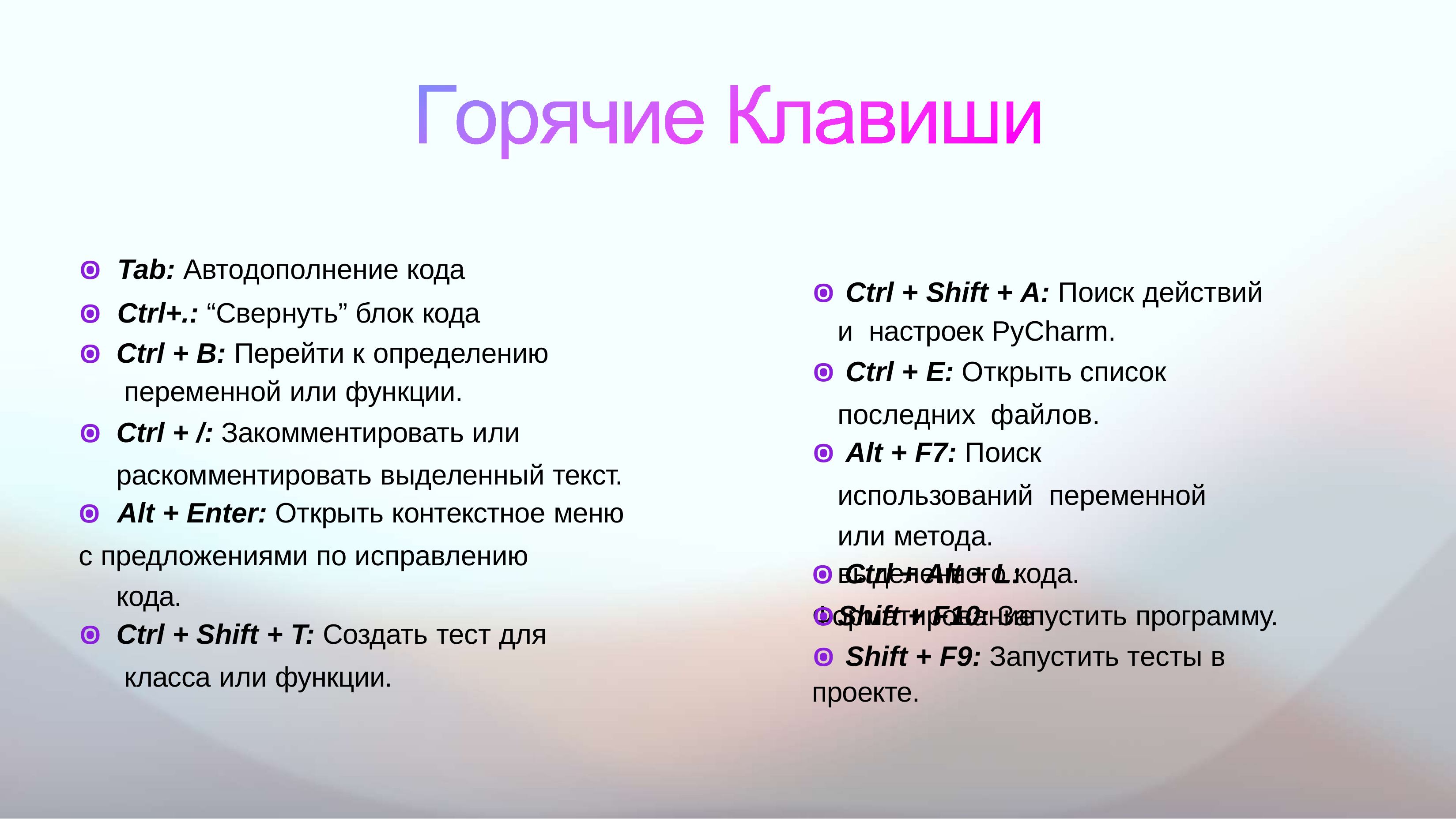

# ๏	Tab: Автодополнение кода
๏	Ctrl+.: “Свернуть” блок кода
๏ Ctrl + Shift + A: Поиск действий и  настроек PyCharm.
๏ Ctrl + E: Открыть список последних  файлов.
๏ Alt + F7: Поиск использований  переменной или метода.
๏ Ctrl + Alt + L: Форматирование
๏	Ctrl + B: Перейти к определению  переменной или функции.
๏	Ctrl + /: Закомментировать или  раскомментировать выделенный текст.
๏	Alt + Enter: Открыть контекстное меню
с предложениями по исправлению  кода.
๏	Ctrl + Shift + T: Создать тест для  класса или функции.
выделенного кода.
๏
Shift + F10: Запустить программу.
๏ Shift + F9: Запустить тесты в проекте.